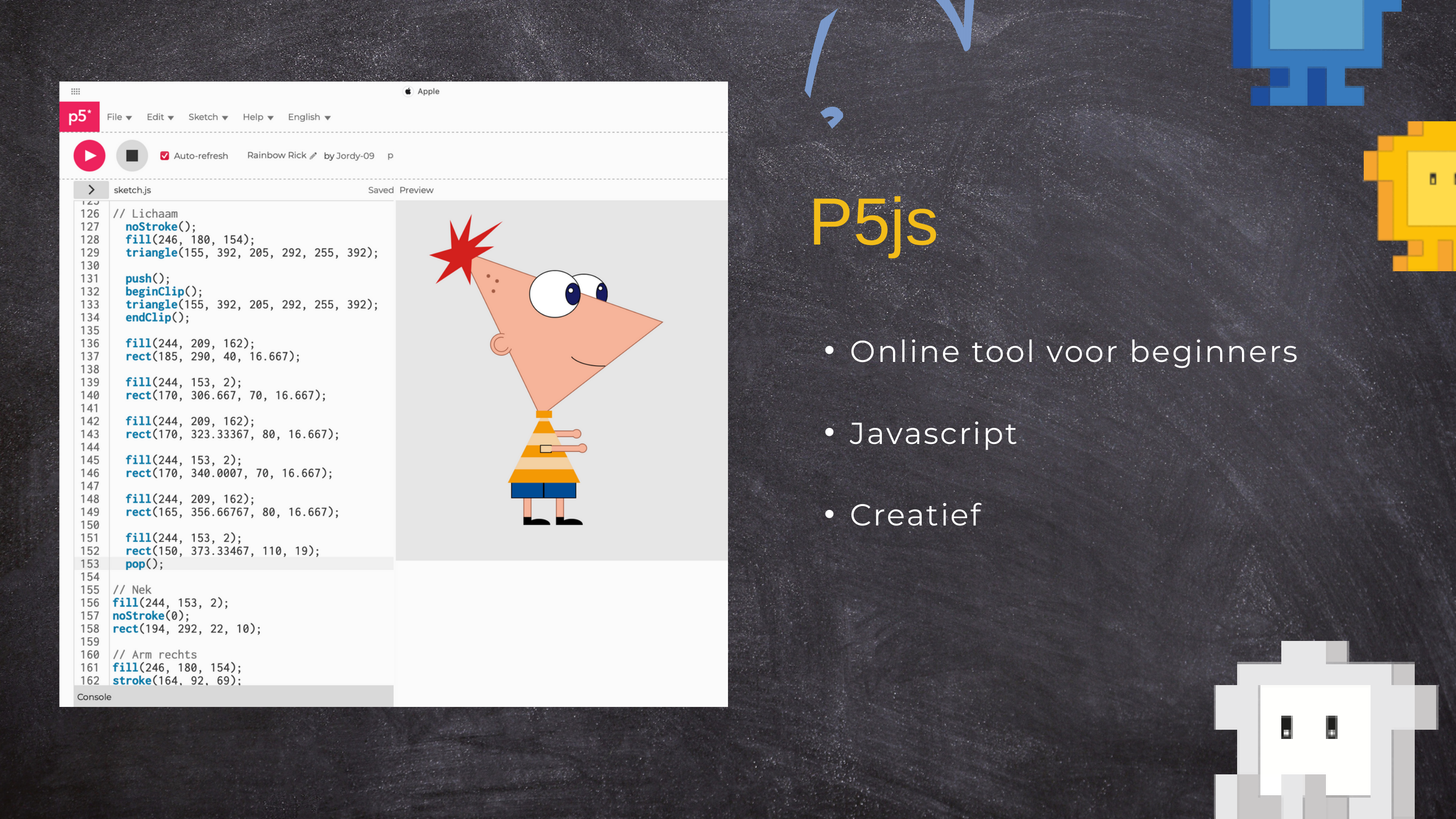

P5js
Online tool voor beginners

Javascript

Creatief